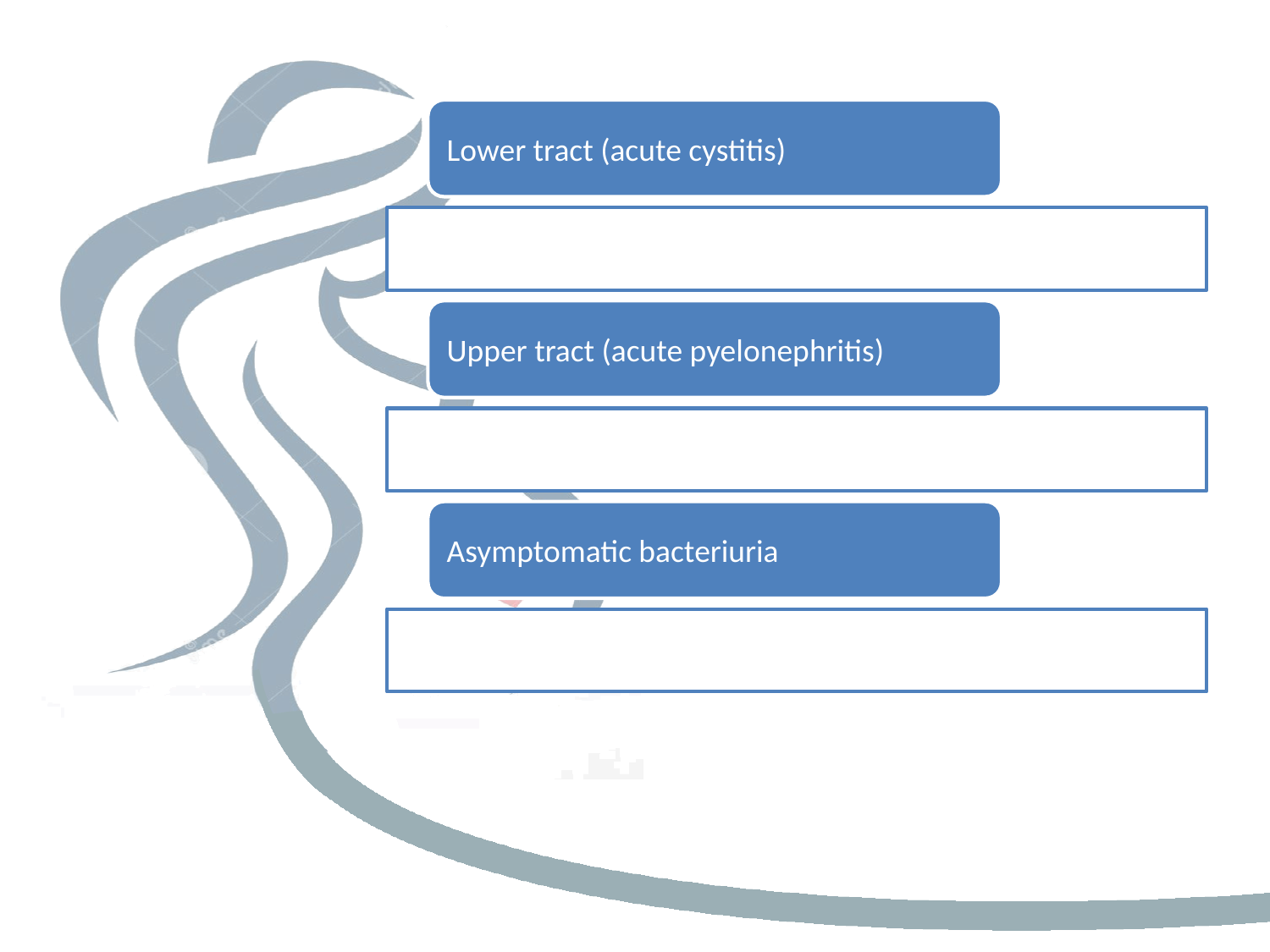

#
Lower tract (acute cystitis)
Upper tract (acute pyelonephritis)
Asymptomatic bacteriuria